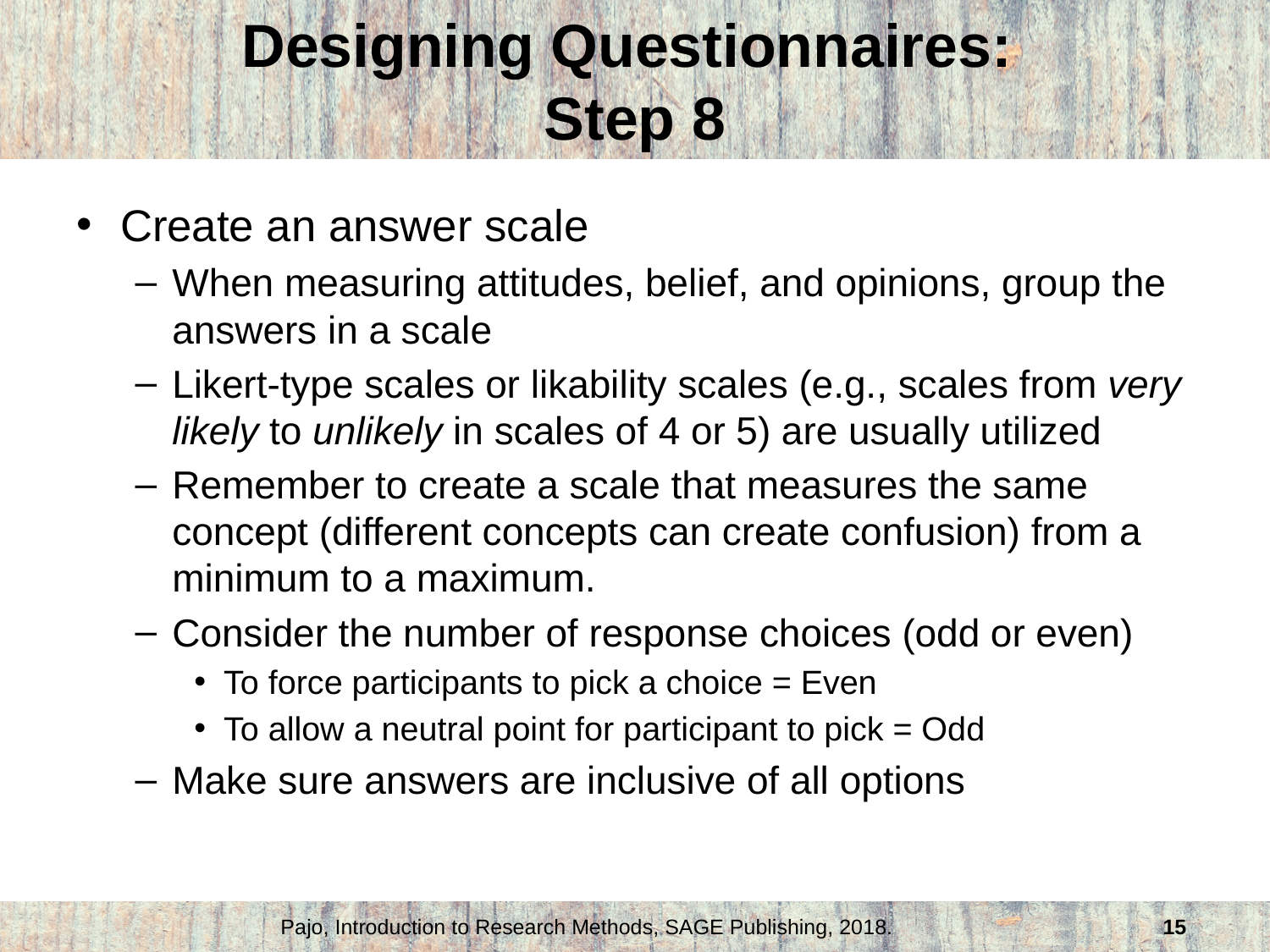

# Designing Questionnaires: Step 8
Create an answer scale
When measuring attitudes, belief, and opinions, group the answers in a scale
Likert-type scales or likability scales (e.g., scales from very likely to unlikely in scales of 4 or 5) are usually utilized
Remember to create a scale that measures the same concept (different concepts can create confusion) from a minimum to a maximum.
Consider the number of response choices (odd or even)
To force participants to pick a choice = Even
To allow a neutral point for participant to pick = Odd
Make sure answers are inclusive of all options

Pajo, Introduction to Research Methods, SAGE Publishing, 2018.
15